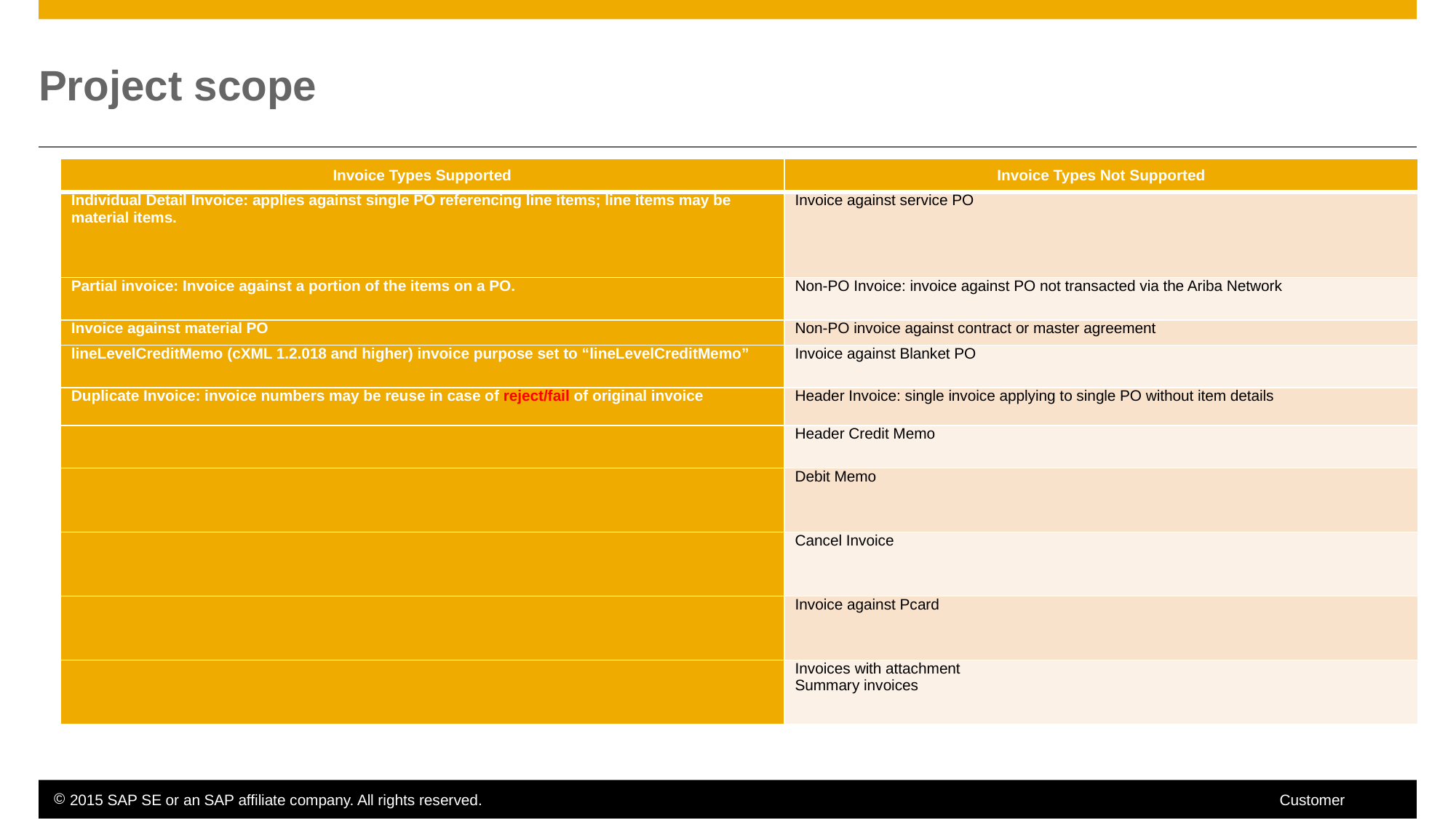

# Project scope
| Invoice Types Supported | Invoice Types Not Supported |
| --- | --- |
| Individual Detail Invoice: applies against single PO referencing line items; line items may be material items. | Invoice against service PO |
| Partial invoice: Invoice against a portion of the items on a PO. | Non-PO Invoice: invoice against PO not transacted via the Ariba Network |
| Invoice against material PO | Non-PO invoice against contract or master agreement |
| lineLevelCreditMemo (cXML 1.2.018 and higher) invoice purpose set to “lineLevelCreditMemo” | Invoice against Blanket PO |
| Duplicate Invoice: invoice numbers may be reuse in case of reject/fail of original invoice | Header Invoice: single invoice applying to single PO without item details |
|  | Header Credit Memo |
|  | Debit Memo |
|  | Cancel Invoice |
|  | Invoice against Pcard |
|  | Invoices with attachment Summary invoices |